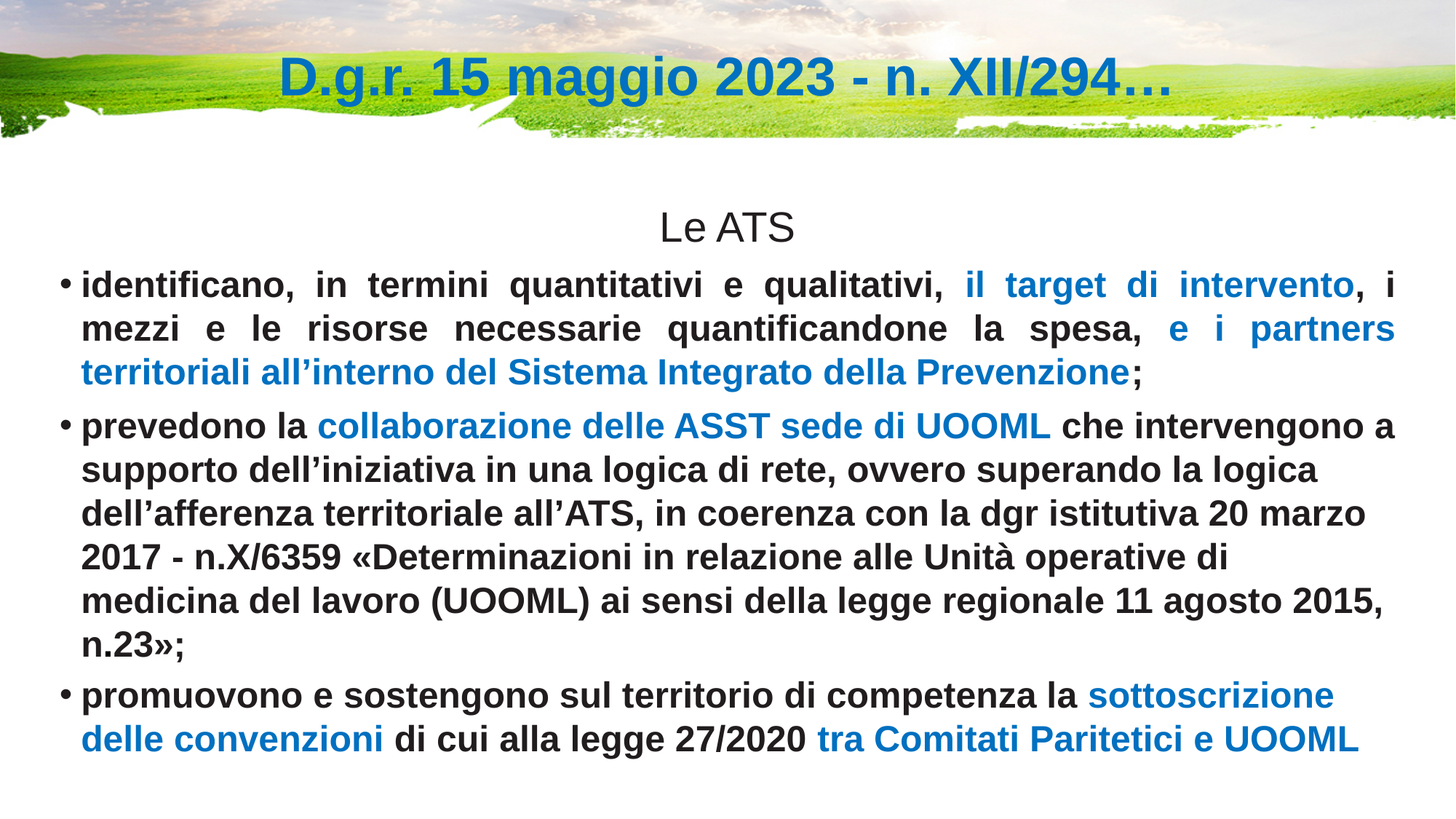

# D.g.r. 15 maggio 2023 - n. XII/294…
Le ATS
identificano, in termini quantitativi e qualitativi, il target di intervento, i mezzi e le risorse necessarie quantificandone la spesa, e i partners territoriali all’interno del Sistema Integrato della Prevenzione;
prevedono la collaborazione delle ASST sede di UOOML che intervengono a supporto dell’iniziativa in una logica di rete, ovvero superando la logica dell’afferenza territoriale all’ATS, in coerenza con la dgr istitutiva 20 marzo 2017 - n.X/6359 «Determinazioni in relazione alle Unità operative di medicina del lavoro (UOOML) ai sensi della legge regiona­le 11 agosto 2015, n.23»;
promuovono e sostengono sul territorio di competenza la­ sottoscrizione delle convenzioni di cui alla legge 27/2020 tra Comitati Paritetici e UOOML